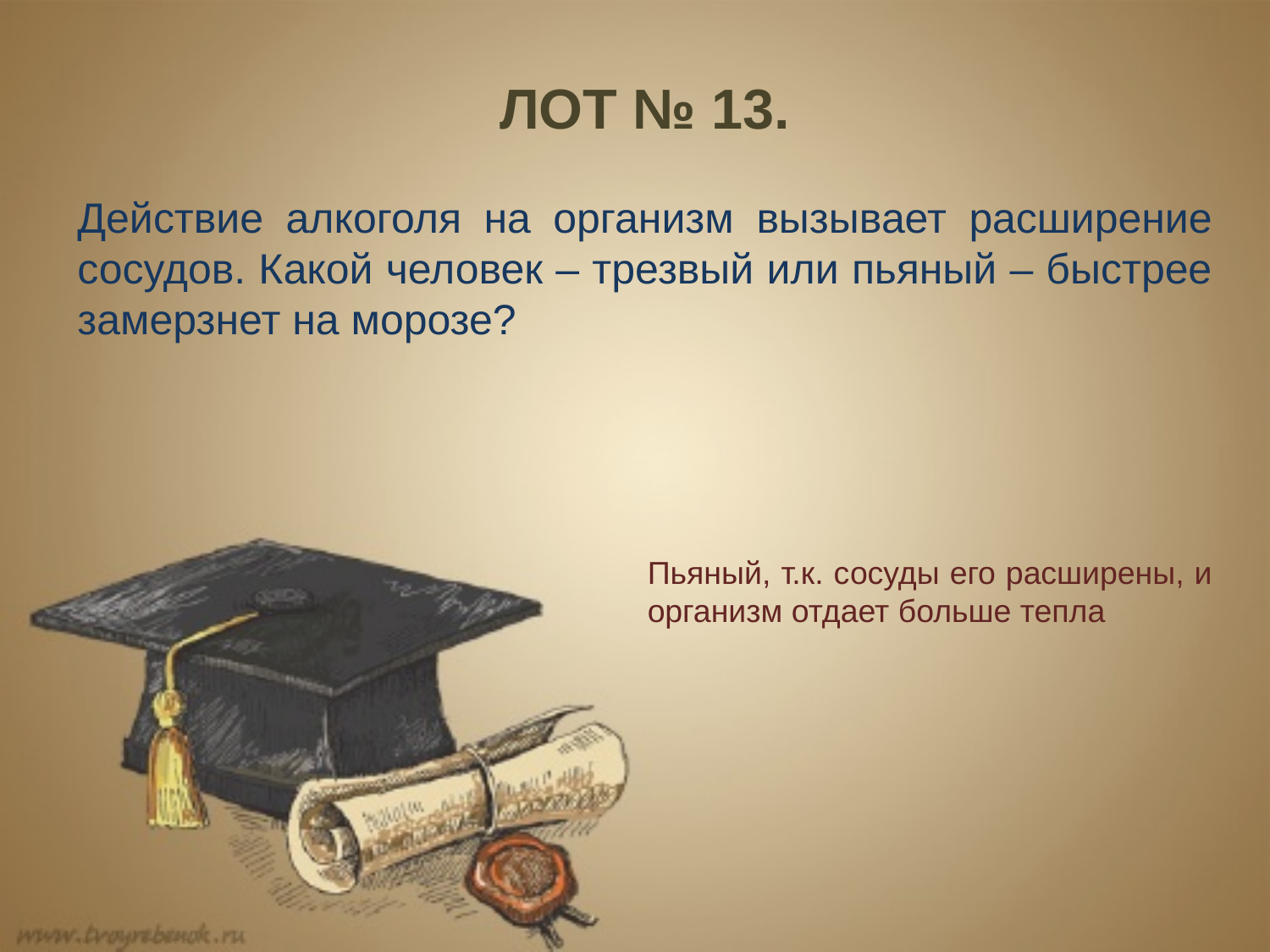

ЛОТ № 13.

Действие алкоголя на организм вызывает расширение сосудов. Какой человек – трезвый или пьяный – быстрее замерзнет на морозе?

Пьяный, т.к. сосуды его расширены, и организм отдает больше тепла